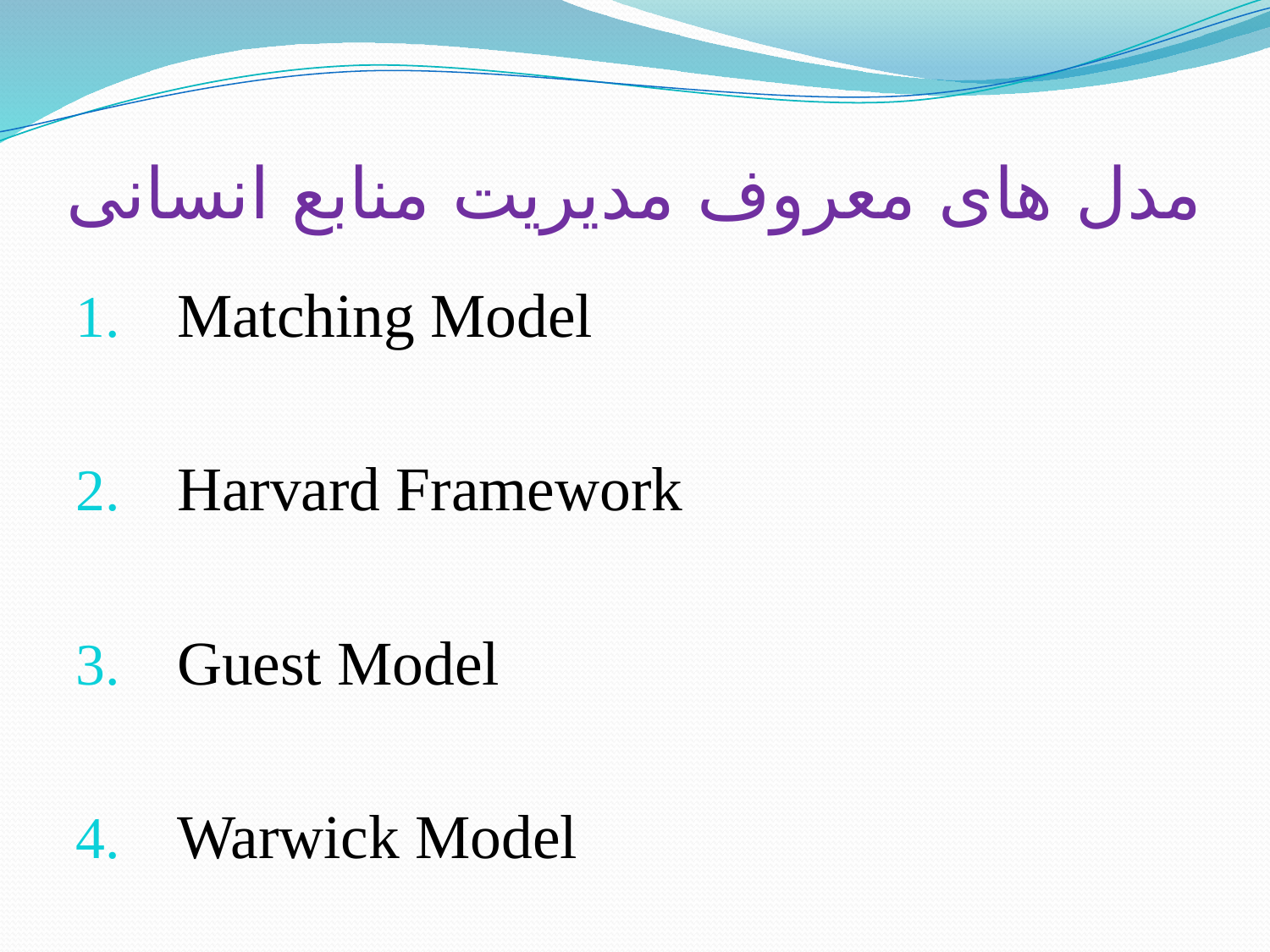

# مدل های معروف مدیریت منابع انسانی
Matching Model

Harvard Framework

Guest Model

Warwick Model